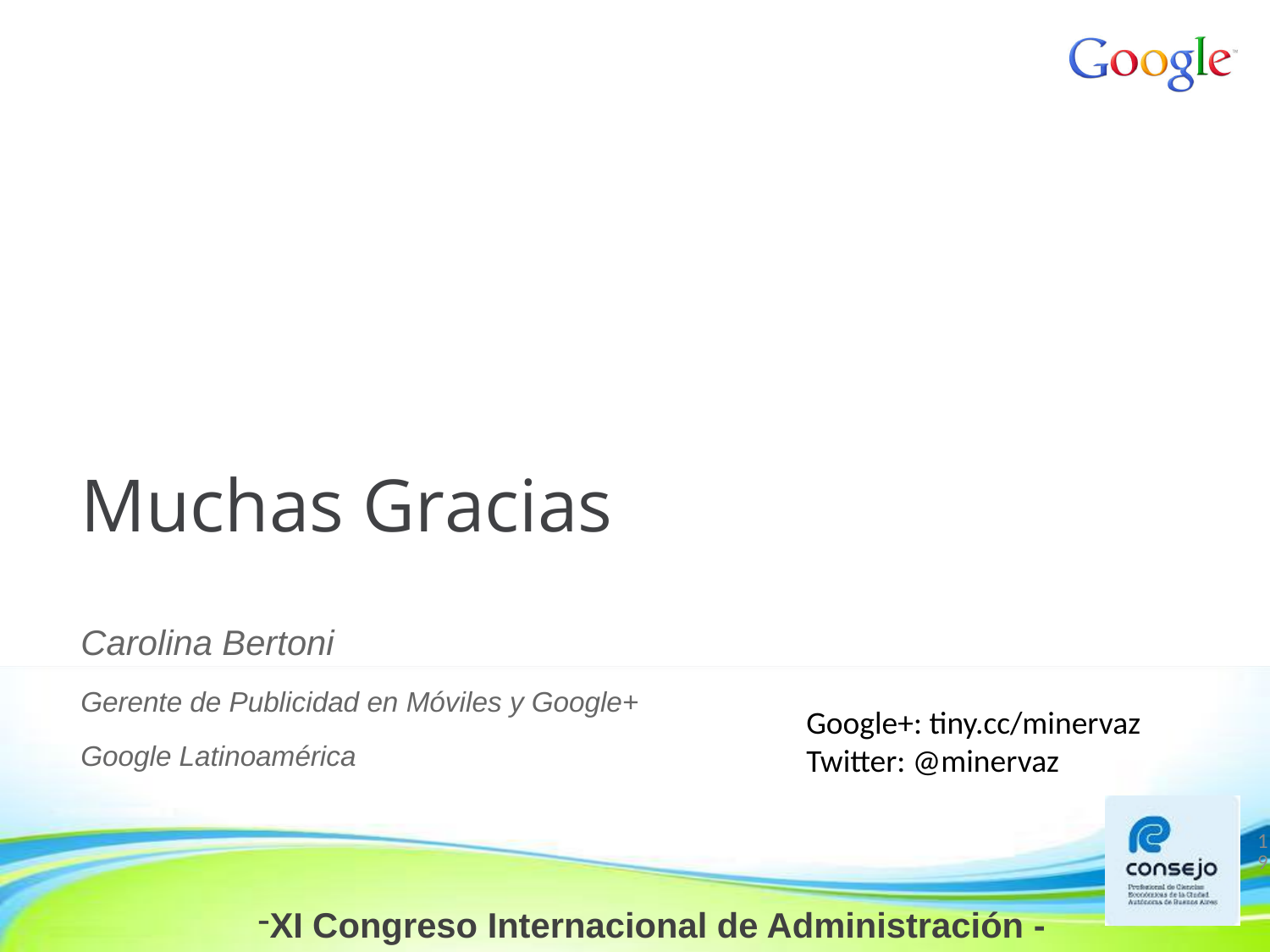

# Muchas Gracias
Carolina Bertoni
Gerente de Publicidad en Móviles y Google+
Google Latinoamérica

Google+: tiny.cc/minervaz
Twitter: @minervaz
19